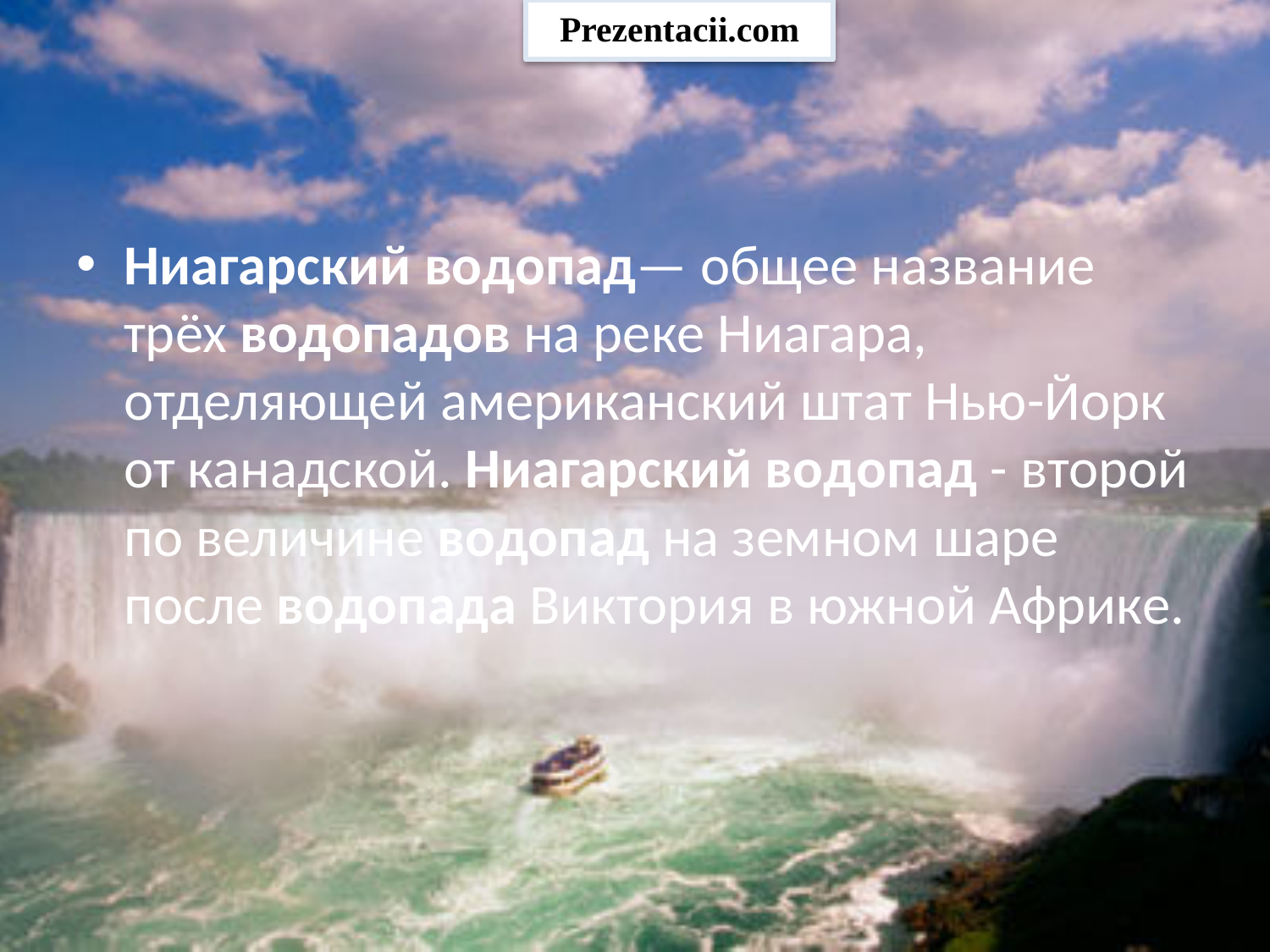

Prezentacii.com
Ниагарский водопад— общее название трёх водопадов на реке Ниагара, отделяющей американский штат Нью-Йорк от канадской. Ниагарский водопад - второй по величине водопад на земном шаре после водопада Виктория в южной Африке.